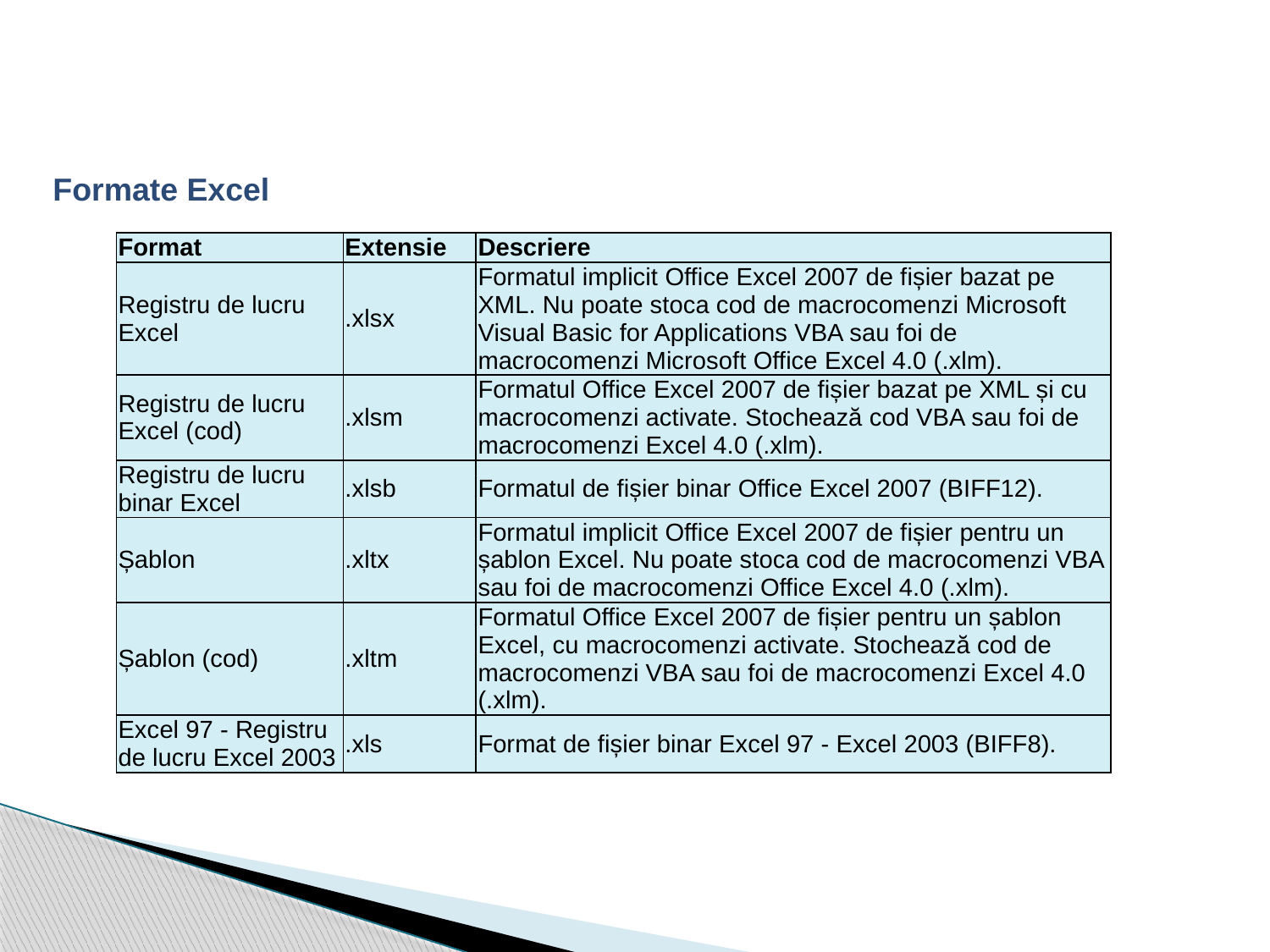

Formate Excel

| Format | Extensie | Descriere |
| --- | --- | --- |
| Registru de lucru Excel | .xlsx | Formatul implicit Office Excel 2007 de fișier bazat pe XML. Nu poate stoca cod de macrocomenzi Microsoft Visual Basic for Applications VBA sau foi de macrocomenzi Microsoft Office Excel 4.0 (.xlm). |
| Registru de lucru Excel (cod) | .xlsm | Formatul Office Excel 2007 de fișier bazat pe XML și cu macrocomenzi activate. Stochează cod VBA sau foi de macrocomenzi Excel 4.0 (.xlm). |
| Registru de lucru binar Excel | .xlsb | Formatul de fișier binar Office Excel 2007 (BIFF12). |
| Șablon | .xltx | Formatul implicit Office Excel 2007 de fișier pentru un șablon Excel. Nu poate stoca cod de macrocomenzi VBA sau foi de macrocomenzi Office Excel 4.0 (.xlm). |
| Șablon (cod) | .xltm | Formatul Office Excel 2007 de fișier pentru un șablon Excel, cu macrocomenzi activate. Stochează cod de macrocomenzi VBA sau foi de macrocomenzi Excel 4.0 (.xlm). |
| Excel 97 - Registru de lucru Excel 2003 | .xls | Format de fișier binar Excel 97 - Excel 2003 (BIFF8). |